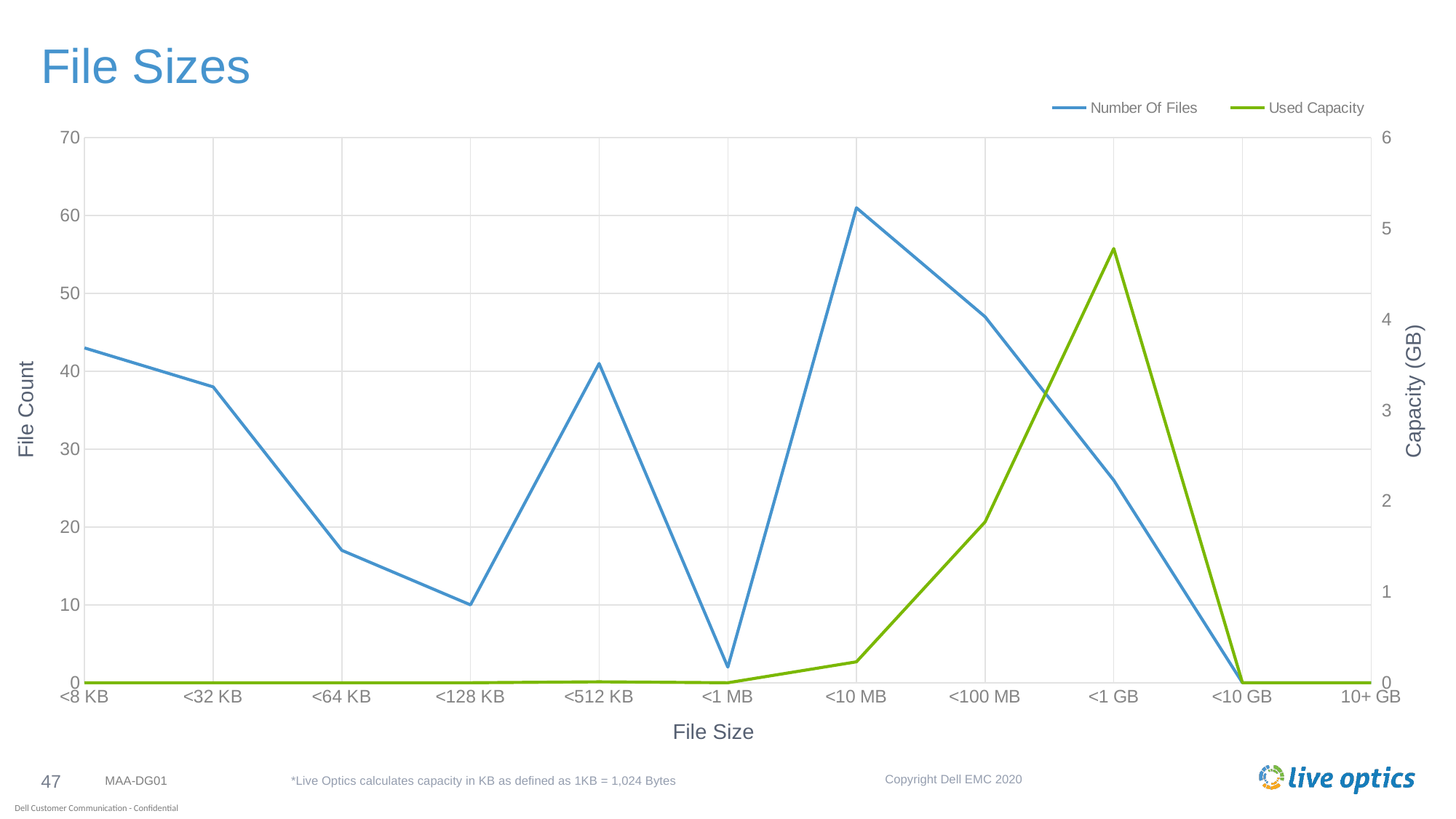

# File Sizes

### Chart

| Category | Number Of Files | Used Capacity |
|---|---|---|
| <8 KB | 43.0 | 0.0 |
| <32 KB | 38.0 | 0.0 |
| <64 KB | 17.0 | 0.0 |
| <128 KB | 10.0 | 0.0 |
| <512 KB | 41.0 | 0.01 |
| <1 MB | 2.0 | 0.0 |
| <10 MB | 61.0 | 0.23 |
| <100 MB | 47.0 | 1.77 |
| <1 GB | 26.0 | 4.78 |
| <10 GB | 0.0 | 0.0 |
| 10+ GB | 0.0 | 0.0 |
Capacity (GB)
File Count
File Size